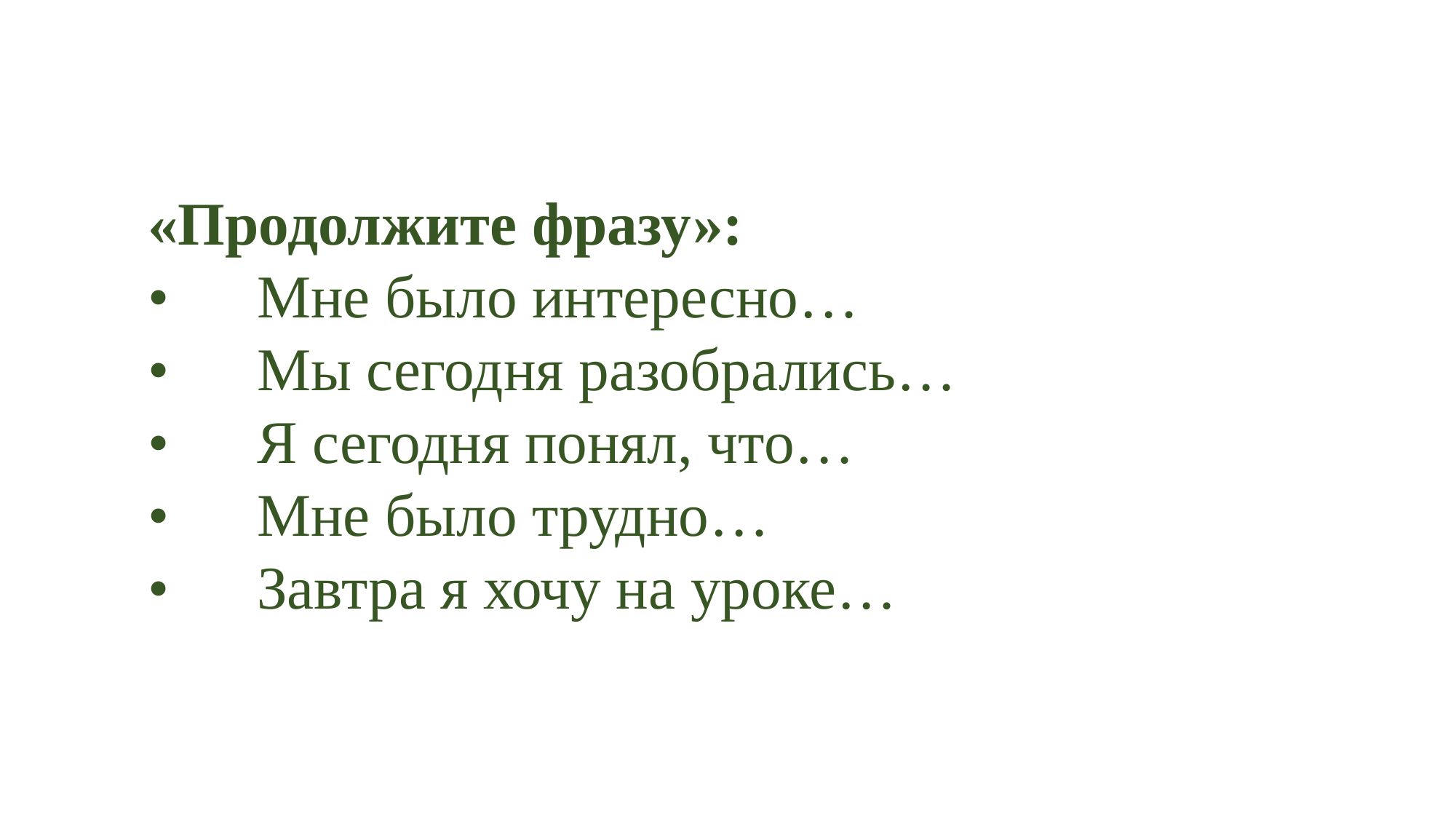

«Продолжите фразу»:
•	Мне было интересно…
•	Мы сегодня разобрались…
•	Я сегодня понял, что…
•	Мне было трудно…
•	Завтра я хочу на уроке…